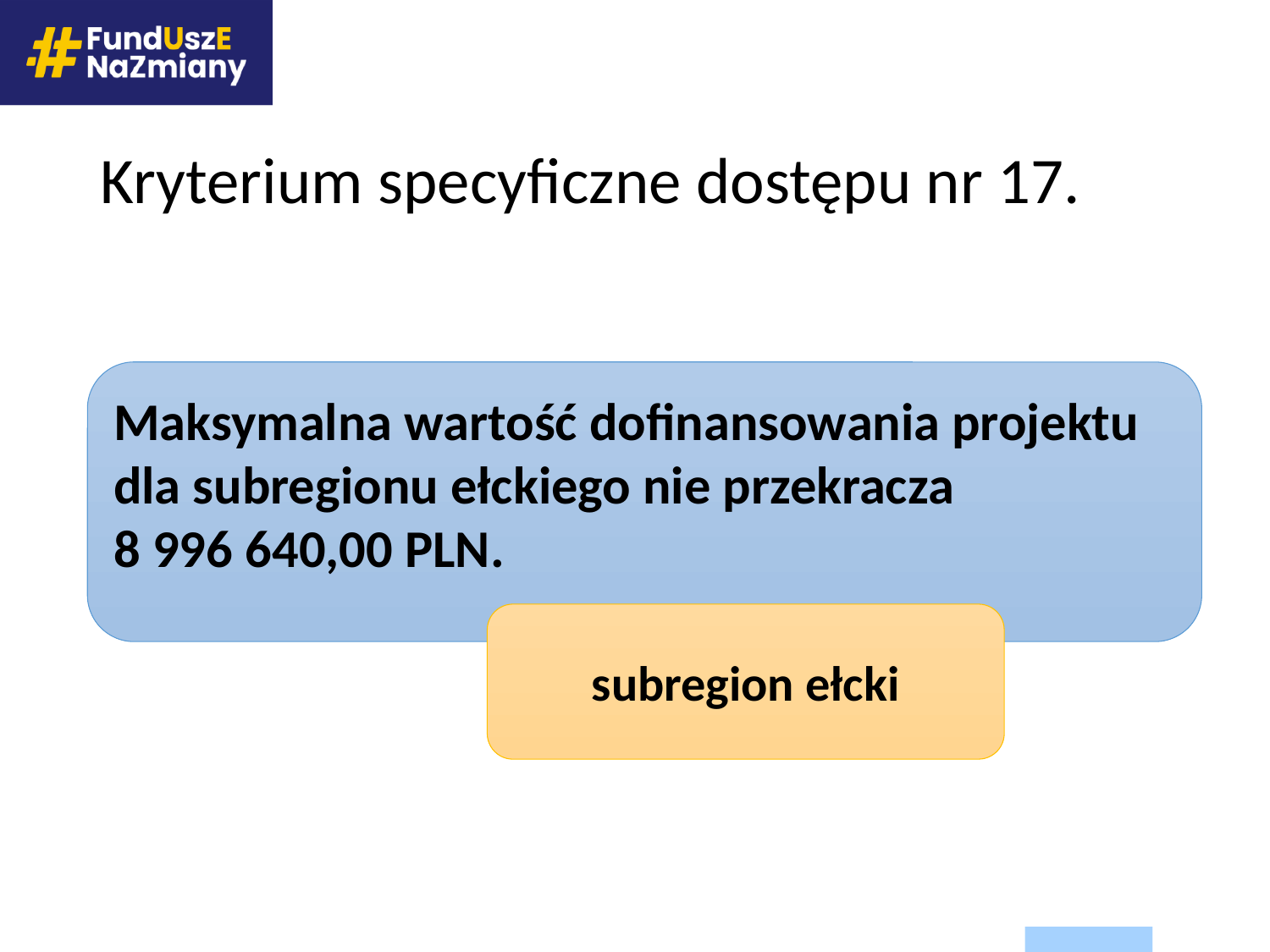

# Kryterium specyficzne dostępu nr 17.
Maksymalna wartość dofinansowania projektu
dla subregionu ełckiego nie przekracza 8 996 640,00 PLN.

subregion ełcki